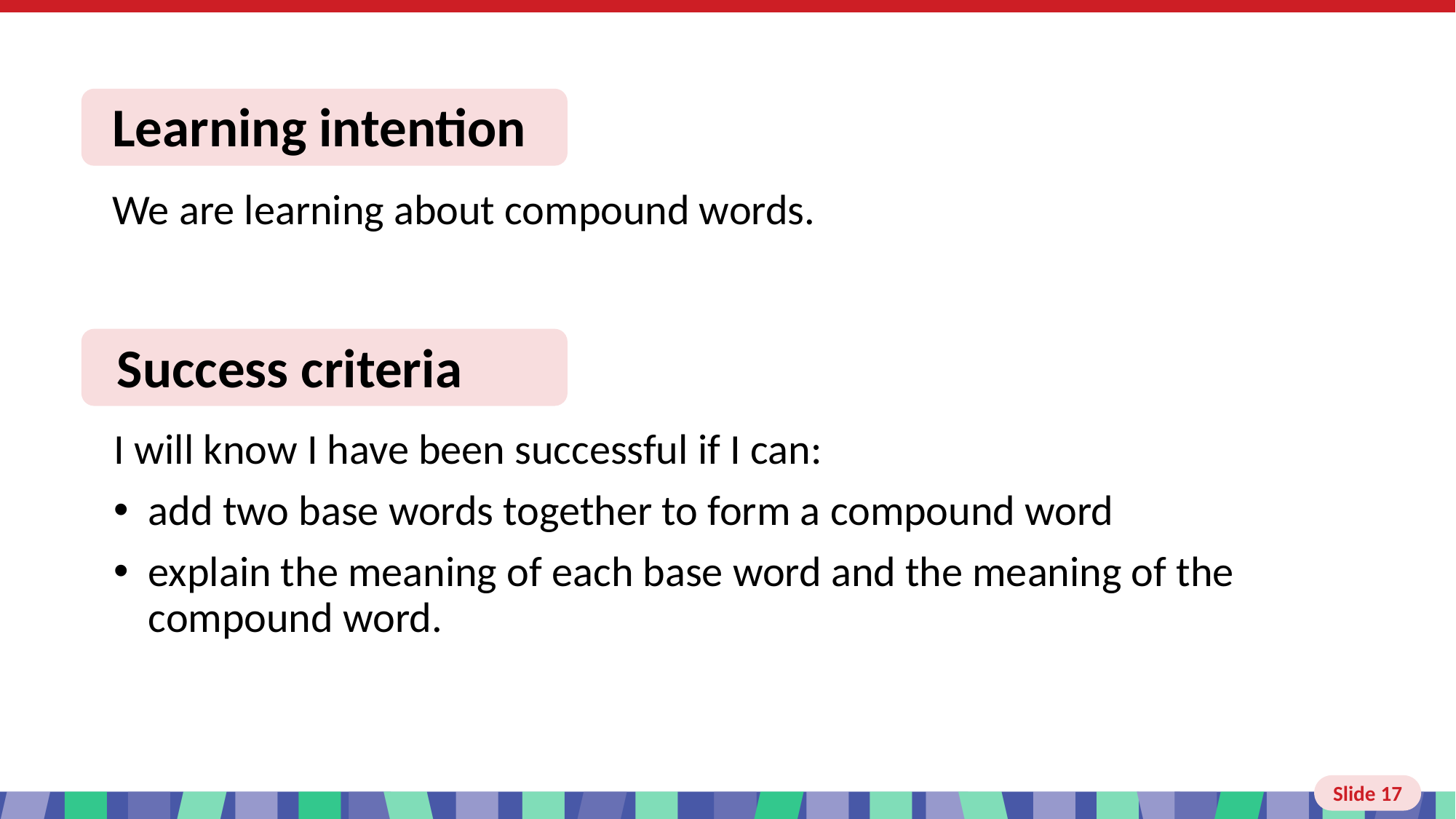

Slide 17 Learning intention and success criteria
We are learning about compound words.
I will know I have been successful if I can:
add two base words together to form a compound word
explain the meaning of each base word and the meaning of the compound word.